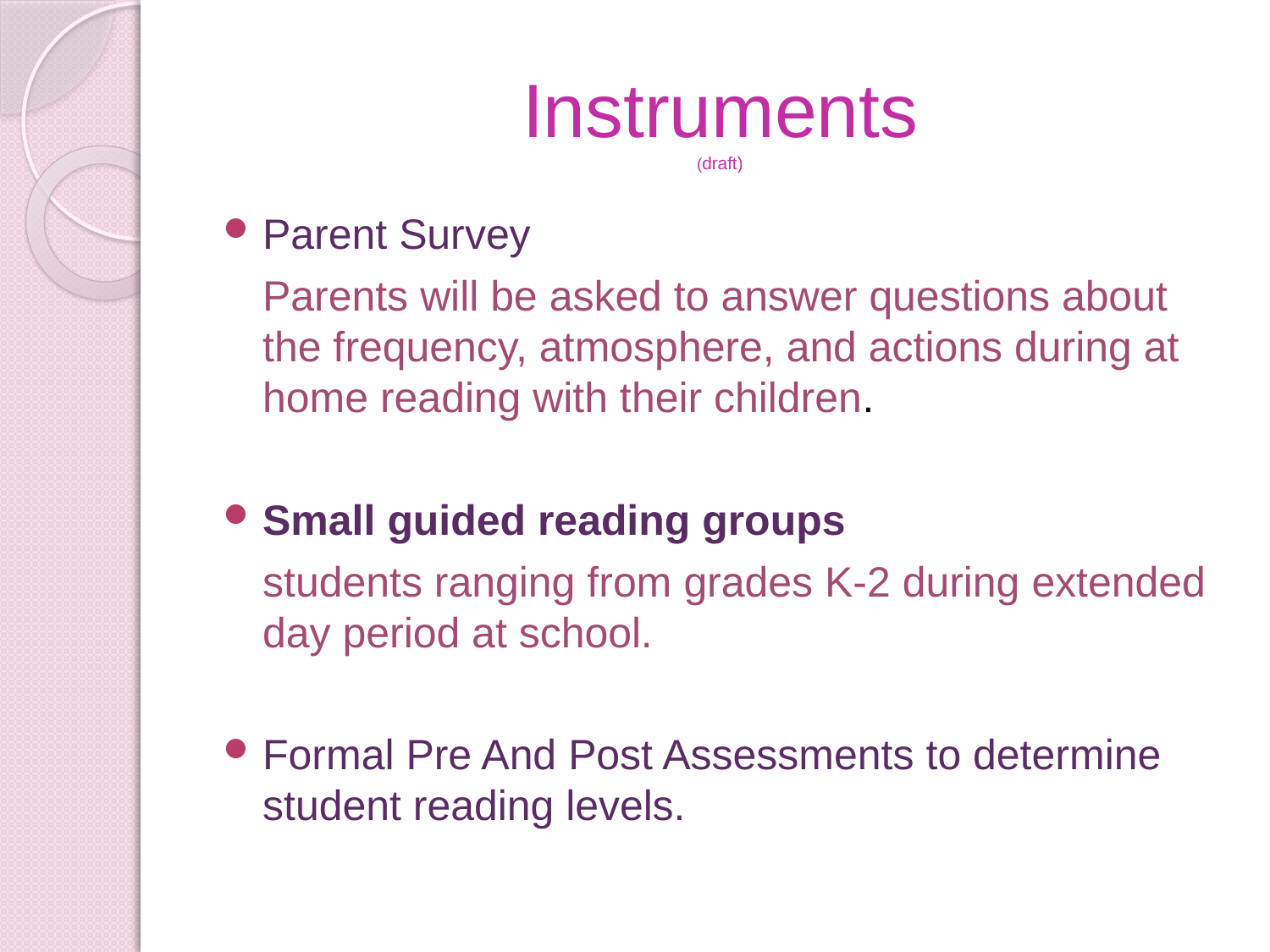

# Instruments (draft)
Parent Survey
	Parents will be asked to answer questions about the frequency, atmosphere, and actions during at home reading with their children.

Small guided reading groups
	students ranging from grades K-2 during extended day period at school.

Formal Pre And Post Assessments to determine student reading levels.